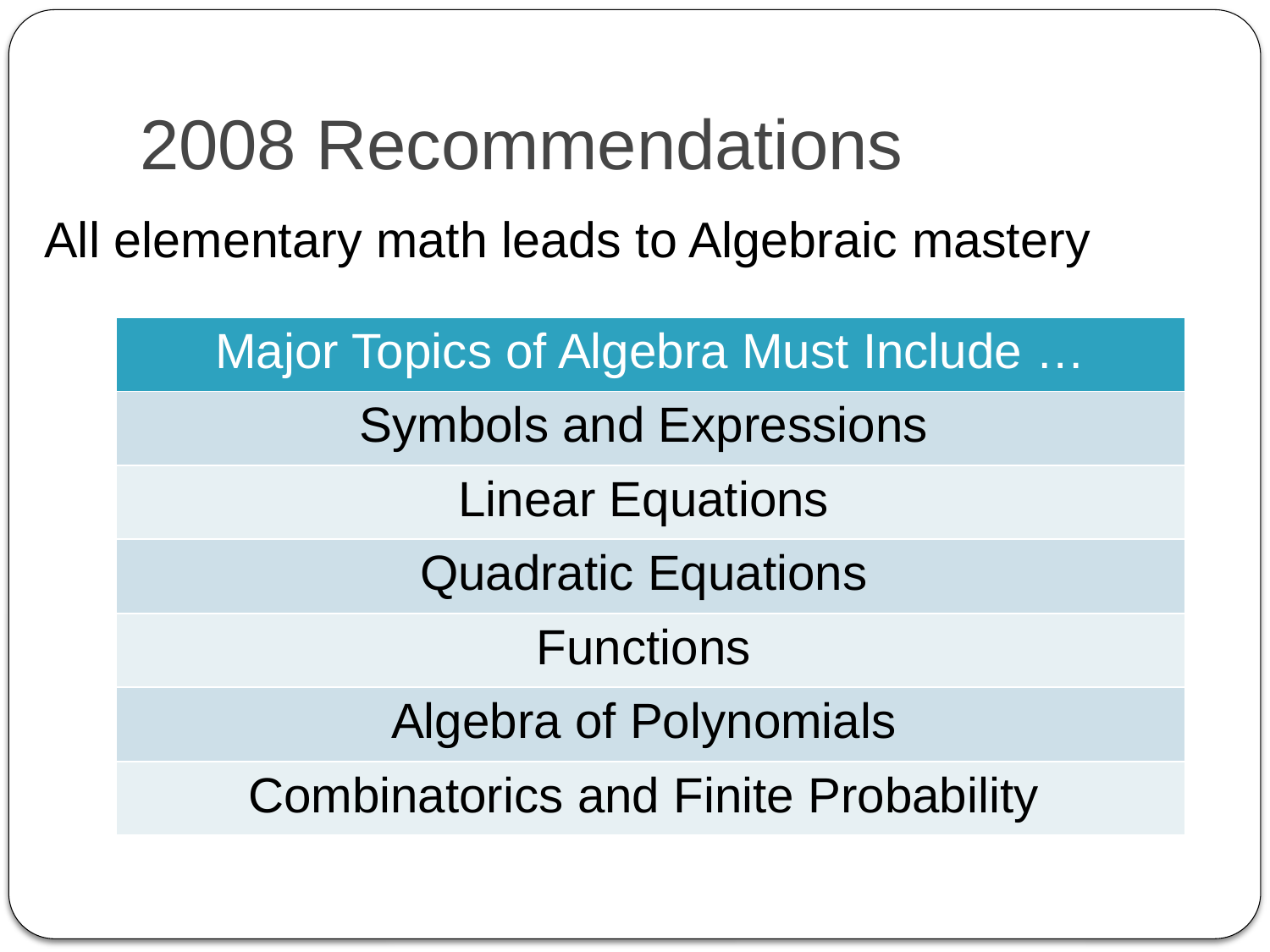

# 2008 Recommendations
All elementary math leads to Algebraic mastery
| Major Topics of Algebra Must Include … |
| --- |
| Symbols and Expressions |
| Linear Equations |
| Quadratic Equations |
| Functions |
| Algebra of Polynomials |
| Combinatorics and Finite Probability |